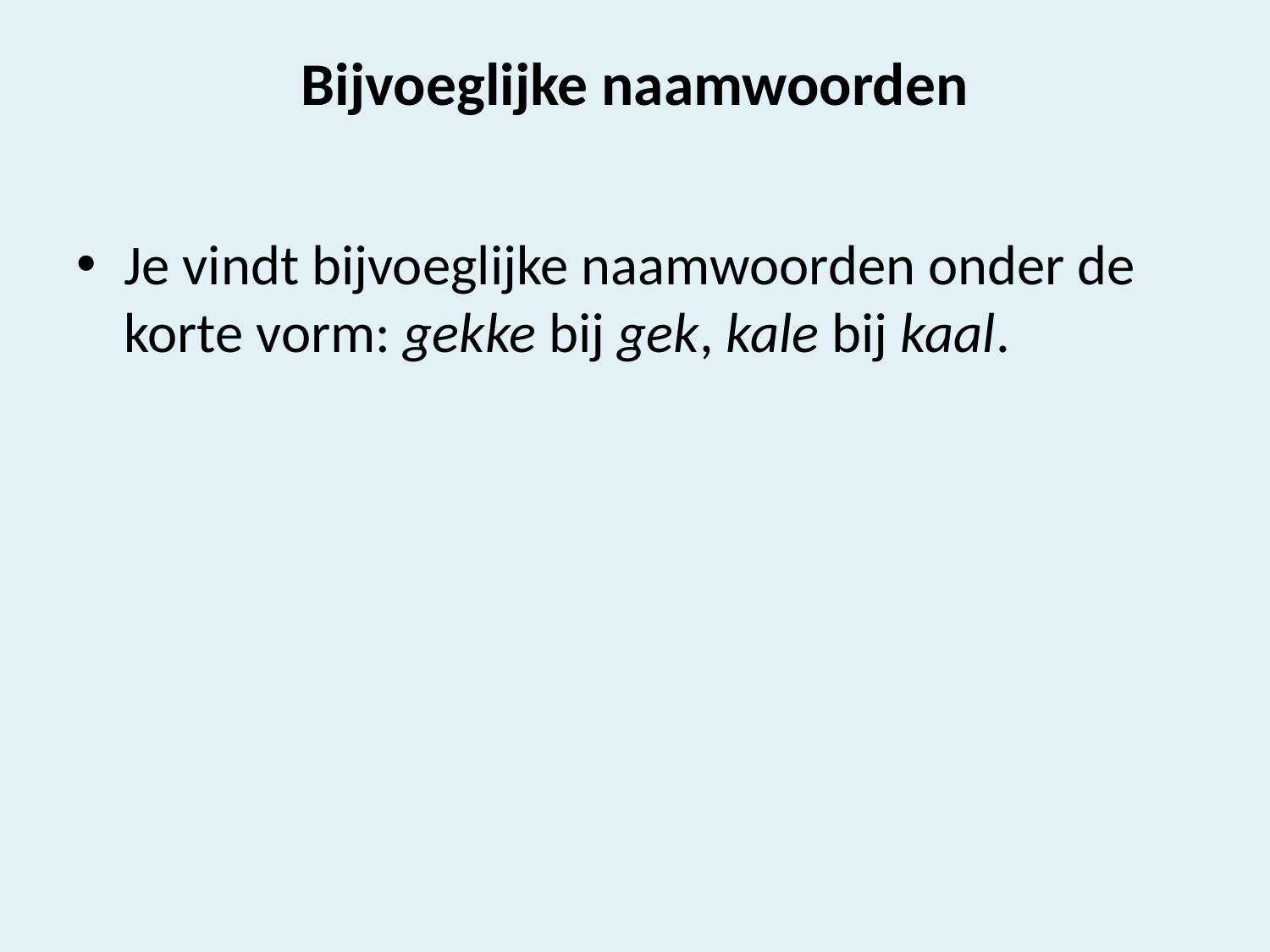

# Bijvoeglijke naamwoorden
Je vindt bijvoeglijke naamwoorden onder de korte vorm: gekke bij gek, kale bij kaal.